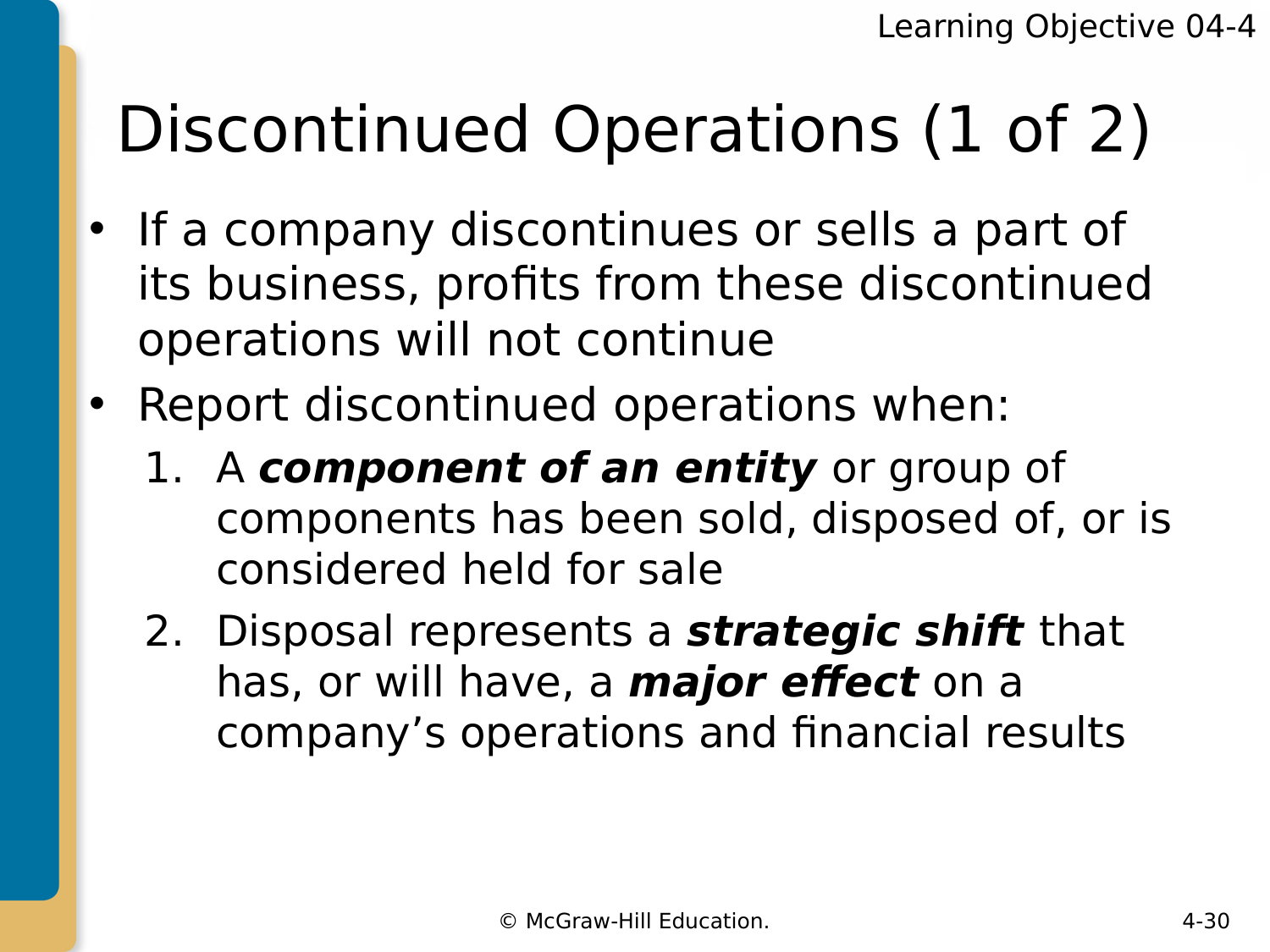

Learning Objective 04-4
# Discontinued Operations (1 of 2)
If a company discontinues or sells a part of its business, profits from these discontinued operations will not continue
Report discontinued operations when:
A component of an entity or group of components has been sold, disposed of, or is considered held for sale
Disposal represents a strategic shift that has, or will have, a major effect on a company’s operations and financial results